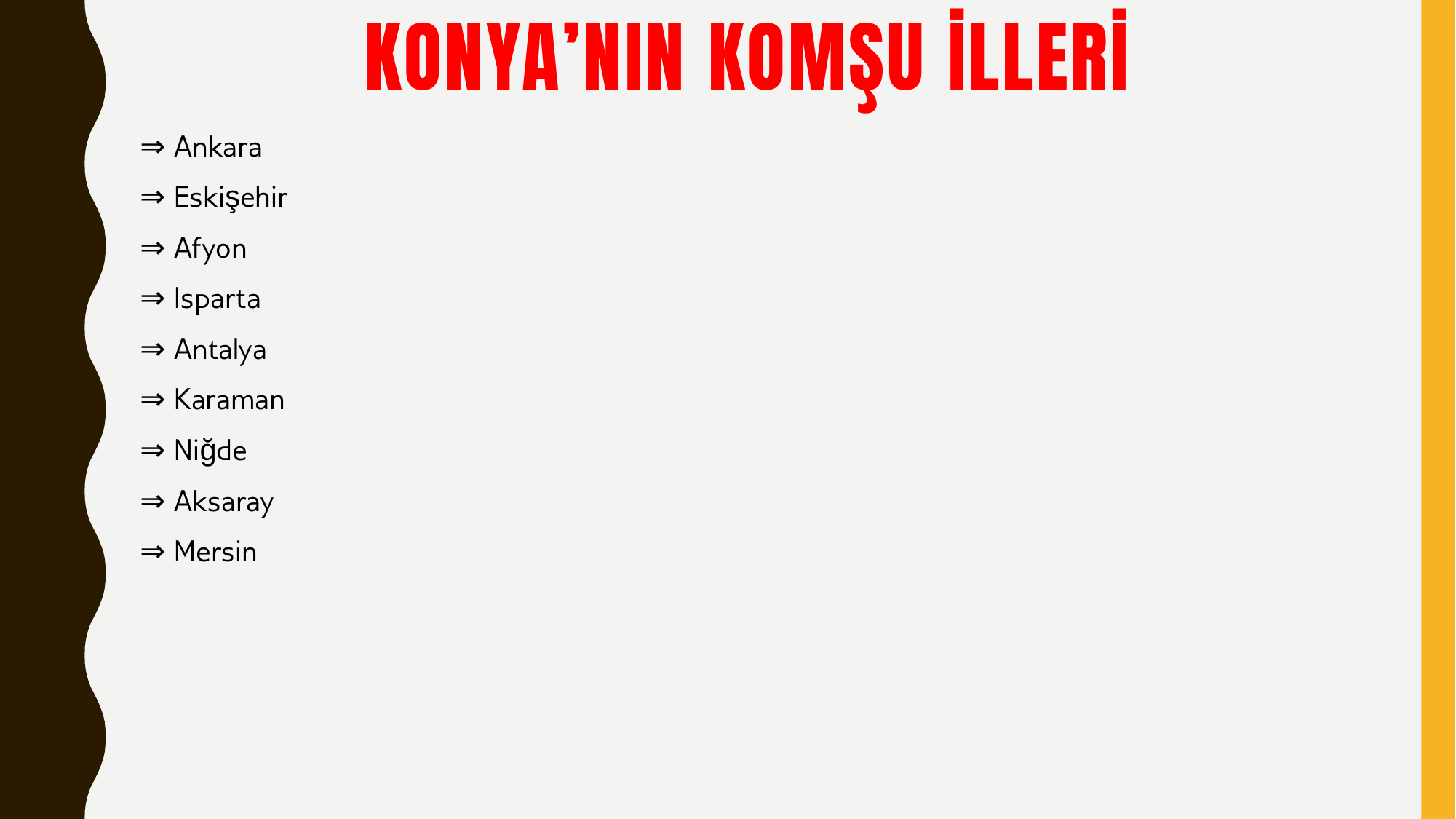

# Konya’nın Komşu İlleri
⇒ Ankara
⇒ Eskişehir
⇒ Afyon
⇒ Isparta
⇒ Antalya
⇒ Karaman
⇒ Niğde
⇒ Aksaray
⇒ Mersin